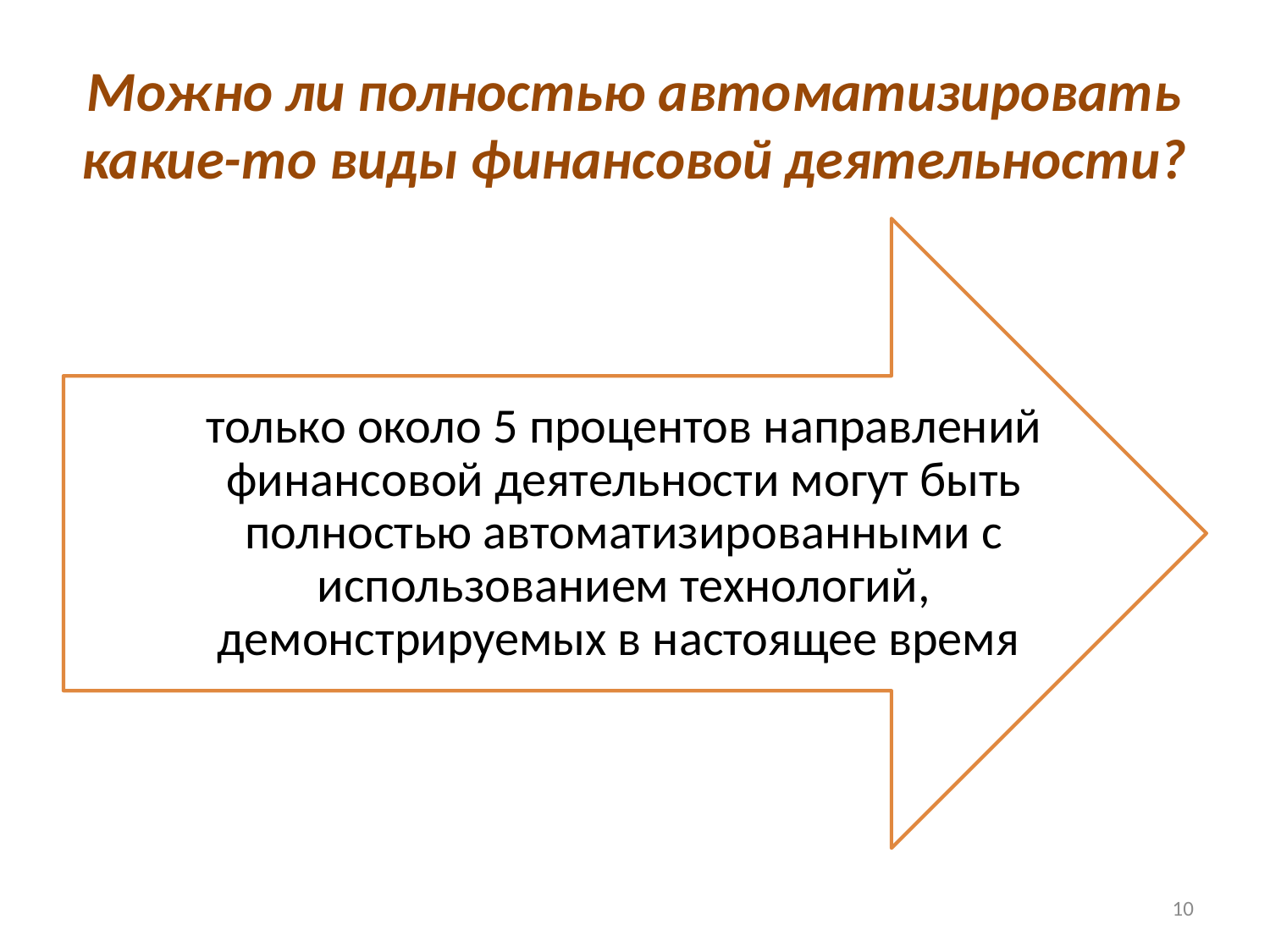

# Можно ли полностью автоматизировать какие-то виды финансовой деятельности?
только около 5 процентов направлений финансовой деятельности могут быть полностью автоматизированными с использованием технологий, демонстрируемых в настоящее время
10